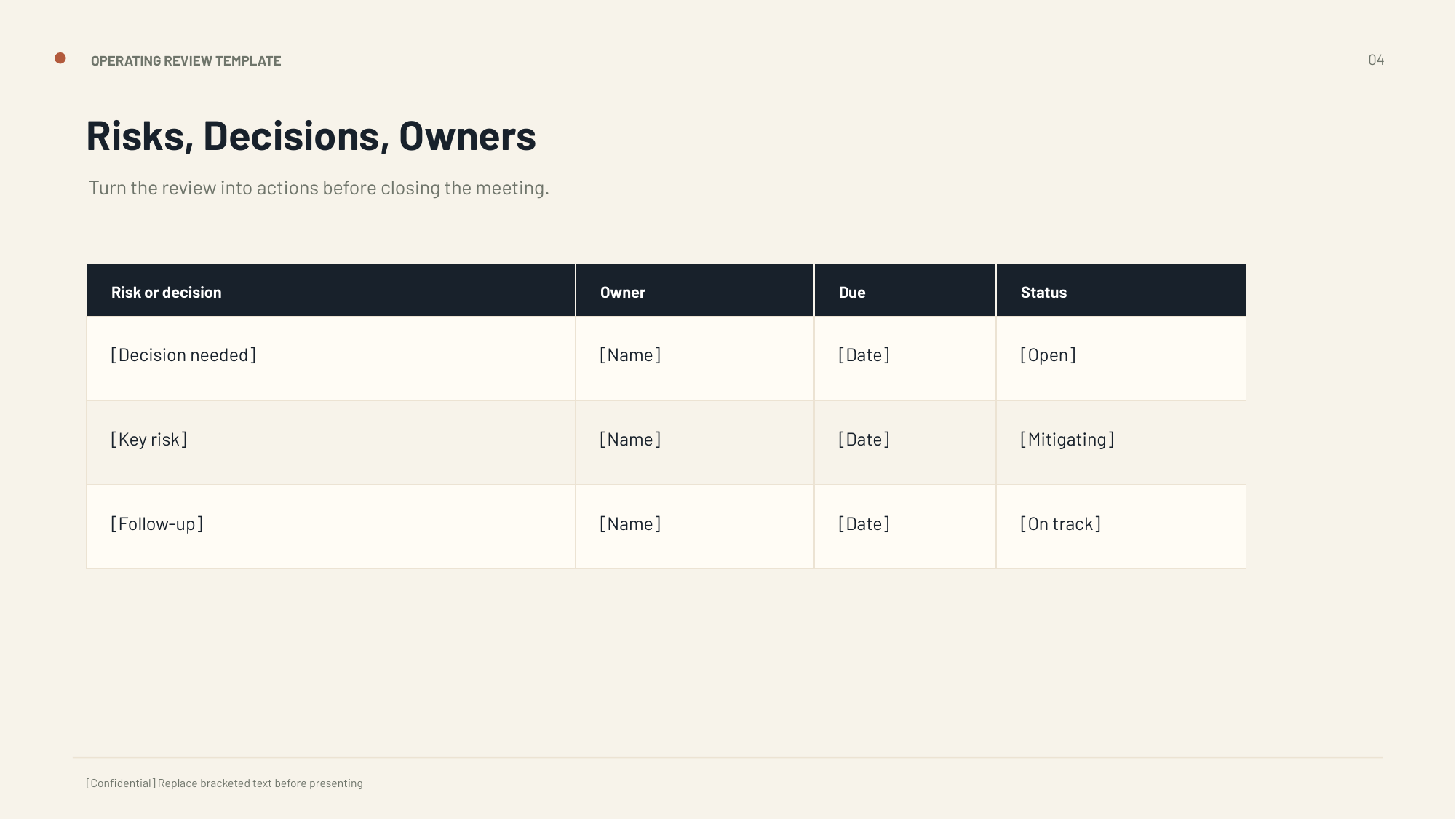

04
OPERATING REVIEW TEMPLATE

Risks, Decisions, Owners
Turn the review into actions before closing the meeting.

Risk or decision
Owner
Due
Status

[Decision needed]
[Name]
[Date]
[Open]

[Key risk]
[Name]
[Date]
[Mitigating]

[Follow-up]
[Name]
[Date]
[On track]

[Confidential] Replace bracketed text before presenting